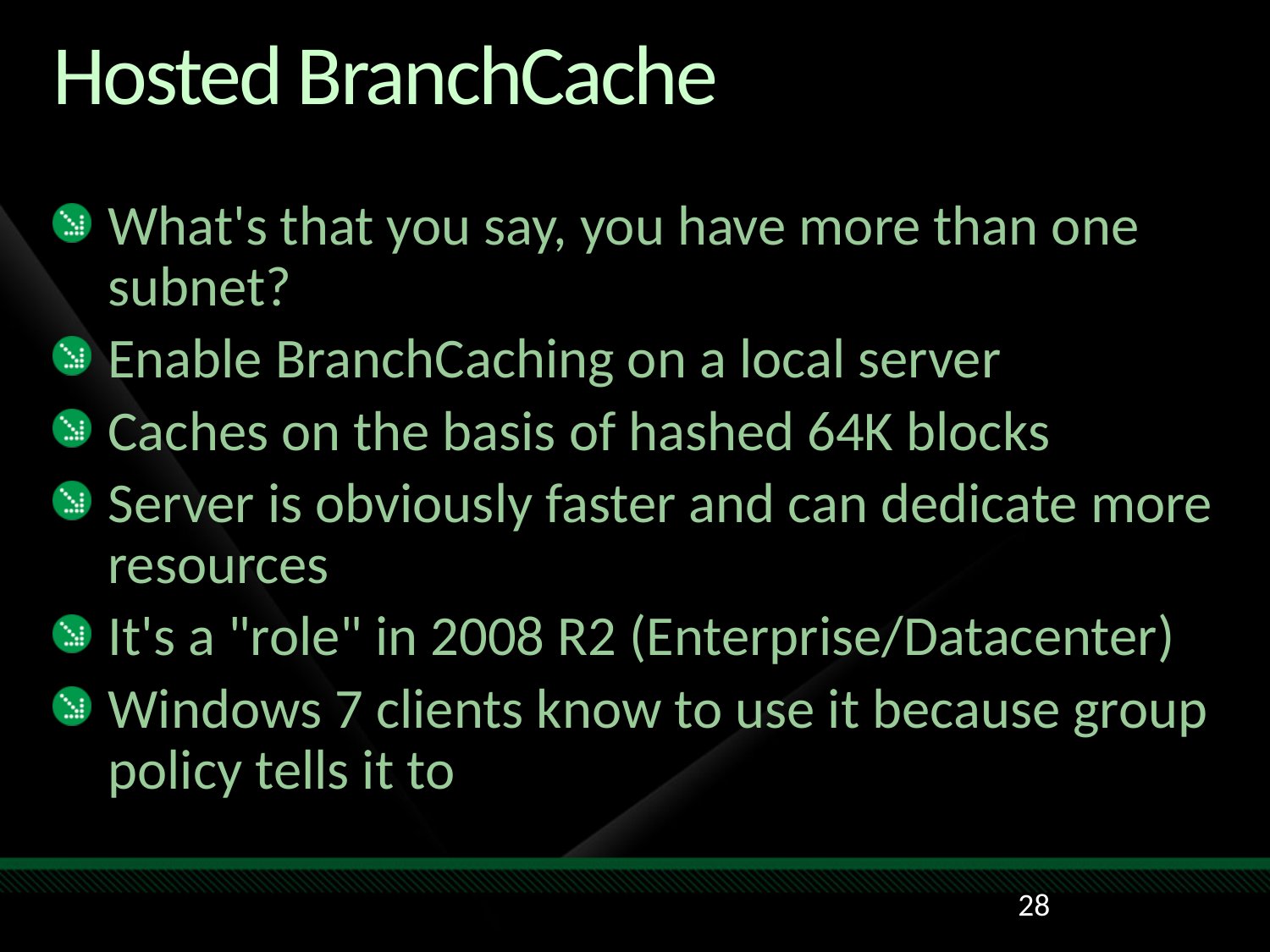

# Hosted BranchCache
What's that you say, you have more than one subnet?
Enable BranchCaching on a local server
Caches on the basis of hashed 64K blocks
Server is obviously faster and can dedicate more resources
It's a "role" in 2008 R2 (Enterprise/Datacenter)
Windows 7 clients know to use it because group policy tells it to
28